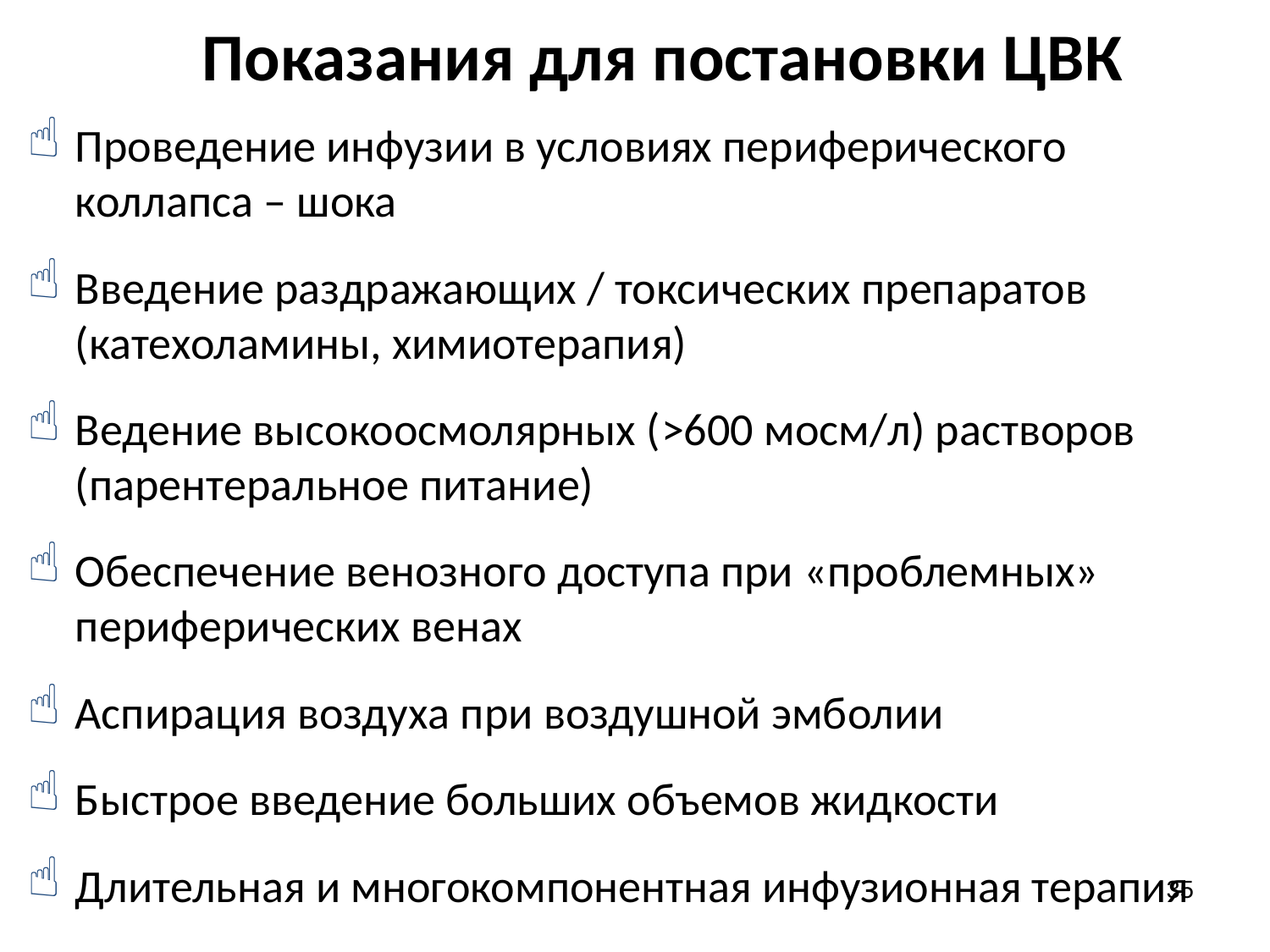

# Показания для постановки ЦВК
Проведение инфузии в условиях периферического коллапса – шока
Введение раздражающих / токсических препаратов (катехоламины, химиотерапия)
Ведение высокоосмолярных (>600 мосм/л) растворов (парентеральное питание)
Обеспечение венозного доступа при «проблемных» периферических венах
Аспирация воздуха при воздушной эмболии
Быстрое введение больших объемов жидкости
Длительная и многокомпонентная инфузионная терапия

35